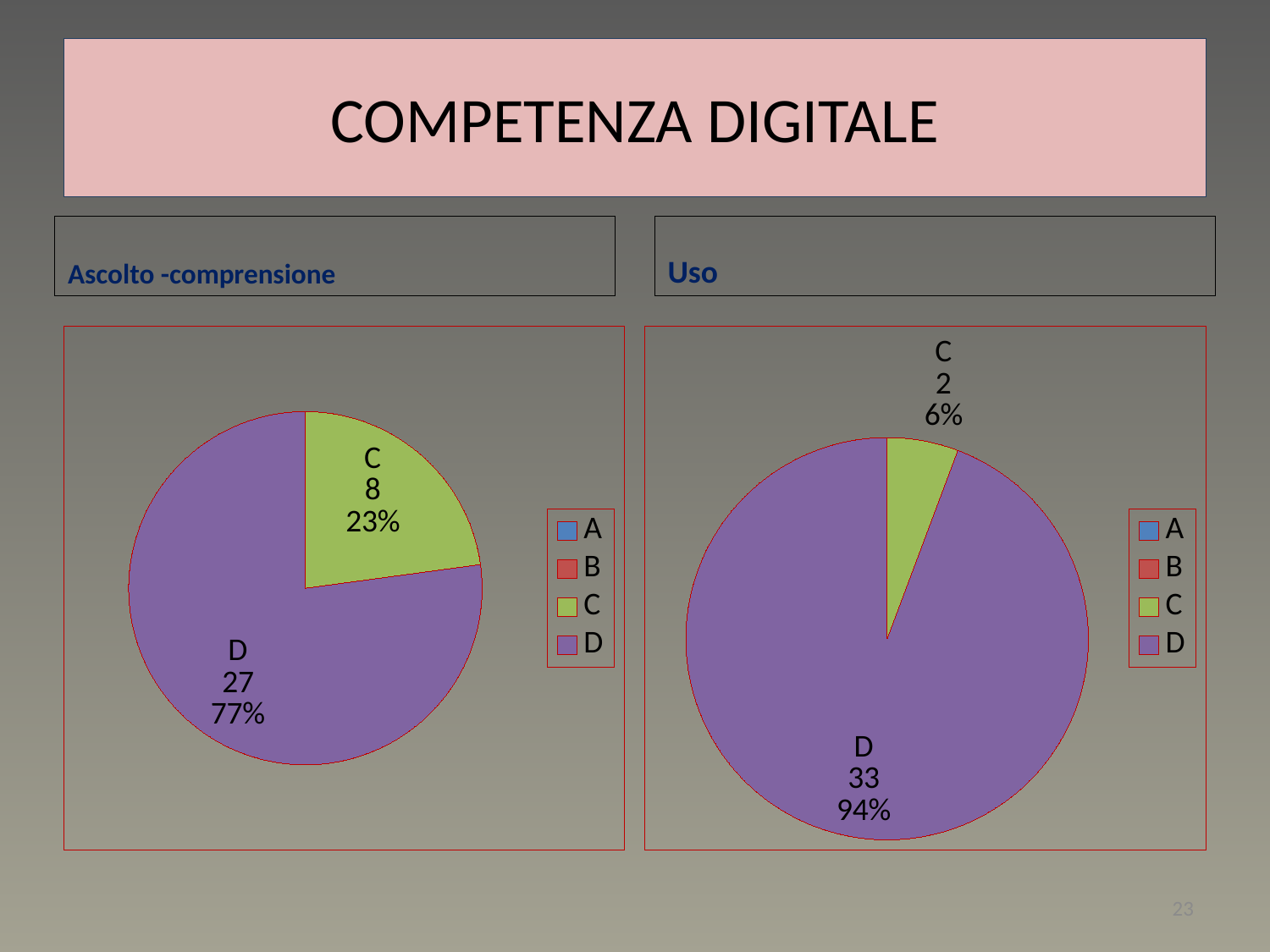

# COMPETENZA DIGITALE
Ascolto -comprensione
Uso

### Chart

| Category | Vendite |
|---|---|
| A | 0.0 |
| B | 0.0 |
| C | 8.0 |
| D | 27.0 |

### Chart

| Category | Vendite |
|---|---|
| A | 0.0 |
| B | 0.0 |
| C | 2.0 |
| D | 33.0 |
23